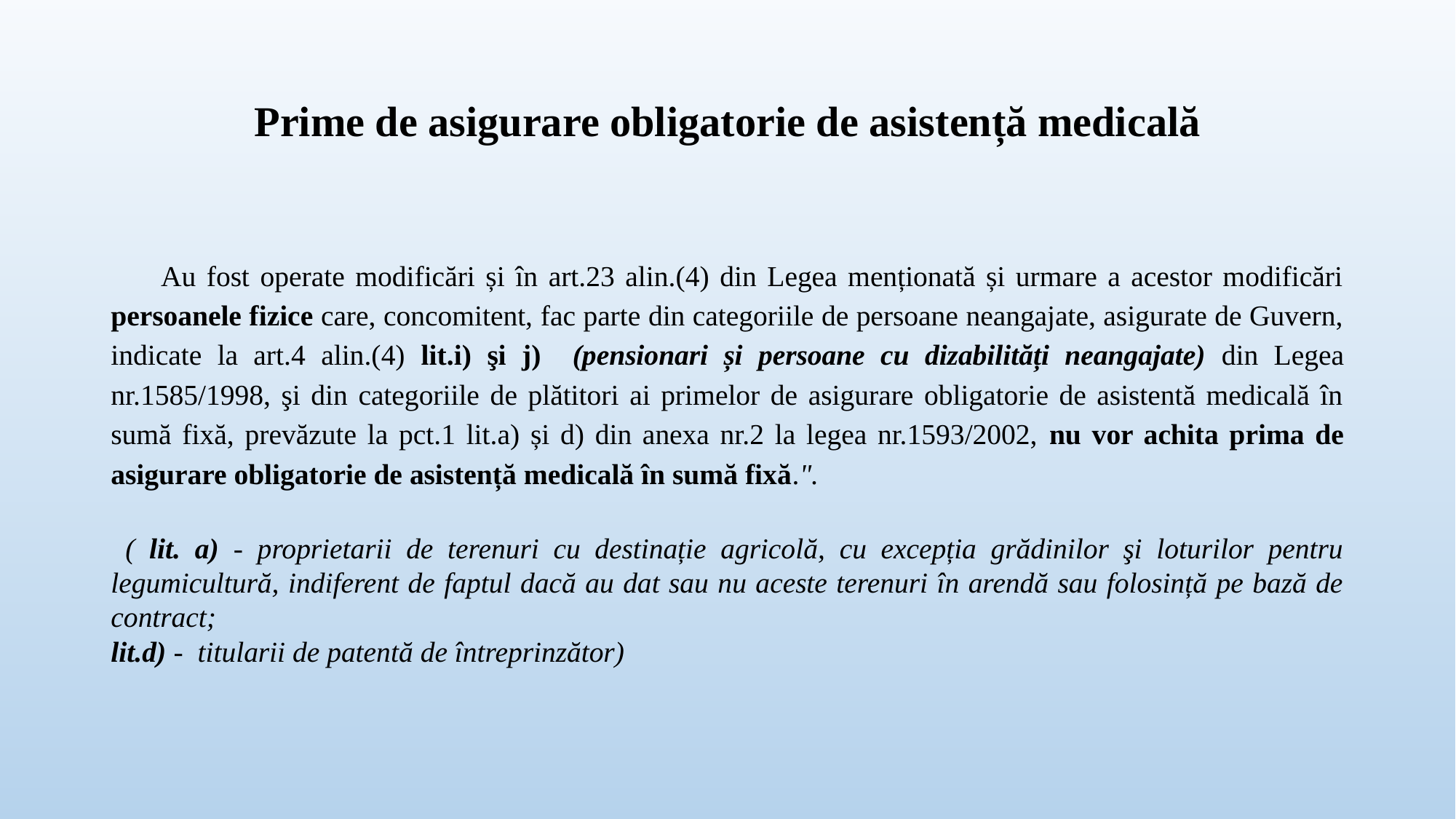

# Prime de asigurare obligatorie de asistență medicală

Au fost operate modificări și în art.23 alin.(4) din Legea menționată și urmare a acestor modificări persoanele fizice care, concomitent, fac parte din categoriile de persoane neangajate, asigurate de Guvern, indicate la art.4 alin.(4) lit.i) şi j)  (pensionari și persoane cu dizabilități neangajate) din Legea nr.1585/1998, şi din categoriile de plătitori ai primelor de asigurare obligatorie de asistentă medicală în sumă fixă, prevăzute la pct.1 lit.a) și d) din anexa nr.2 la legea nr.1593/2002, nu vor achita prima de asigurare obligatorie de asistență medicală în sumă fixă.".

 ( lit. a) - proprietarii de terenuri cu destinație agricolă, cu excepția grădinilor şi loturilor pentru legumicultură, indiferent de faptul dacă au dat sau nu aceste terenuri în arendă sau folosință pe bază de contract;
lit.d) -  titularii de patentă de întreprinzător)